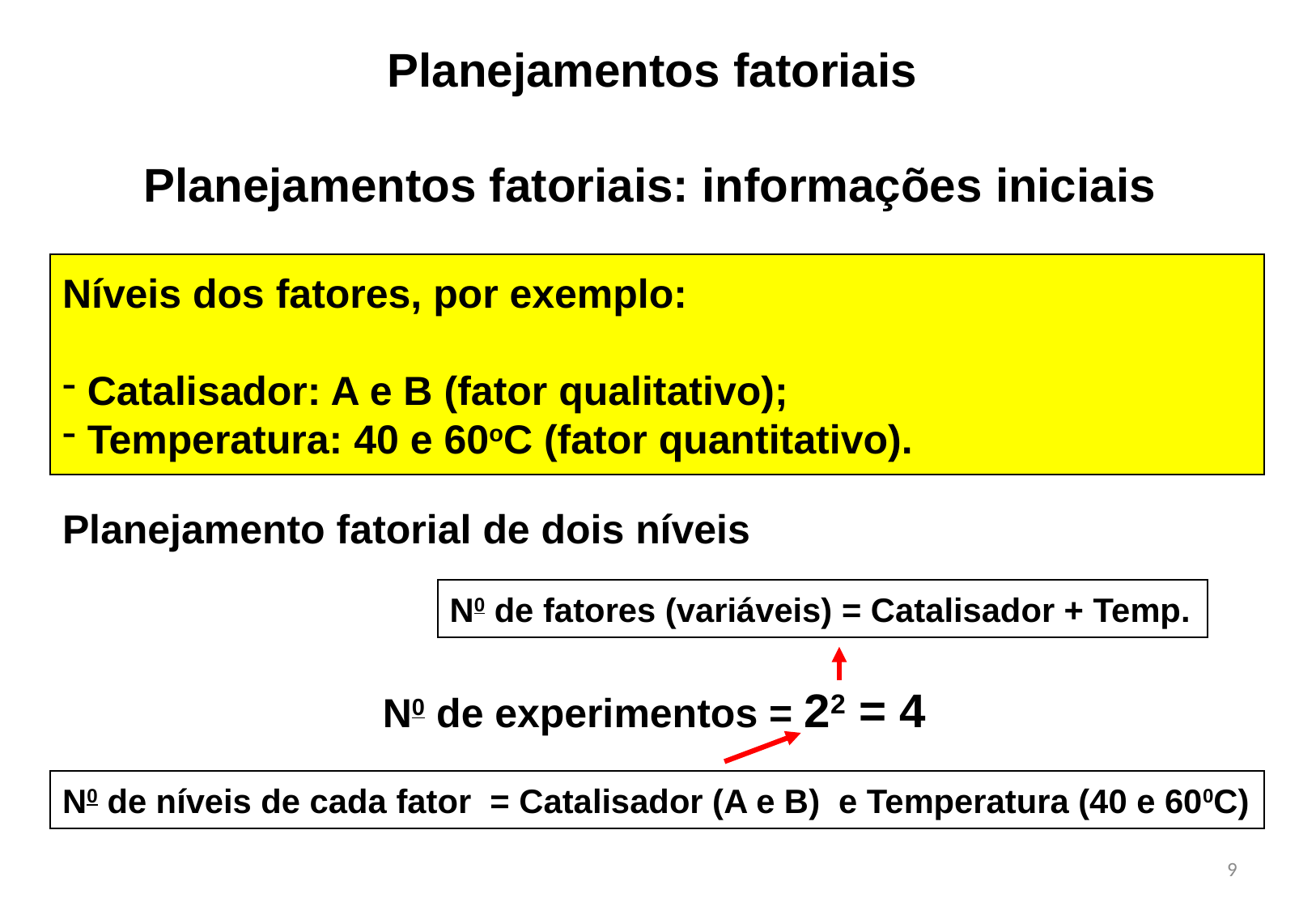

Planejamentos fatoriais
Planejamentos fatoriais: informações iniciais
Níveis dos fatores, por exemplo:

 Catalisador: A e B (fator qualitativo);
 Temperatura: 40 e 60oC (fator quantitativo).
Planejamento fatorial de dois níveis
N0 de fatores (variáveis) = Catalisador + Temp.
N0 de experimentos = 22 = 4
N0 de níveis de cada fator  = Catalisador (A e B)  e Temperatura (40 e 600C)
9